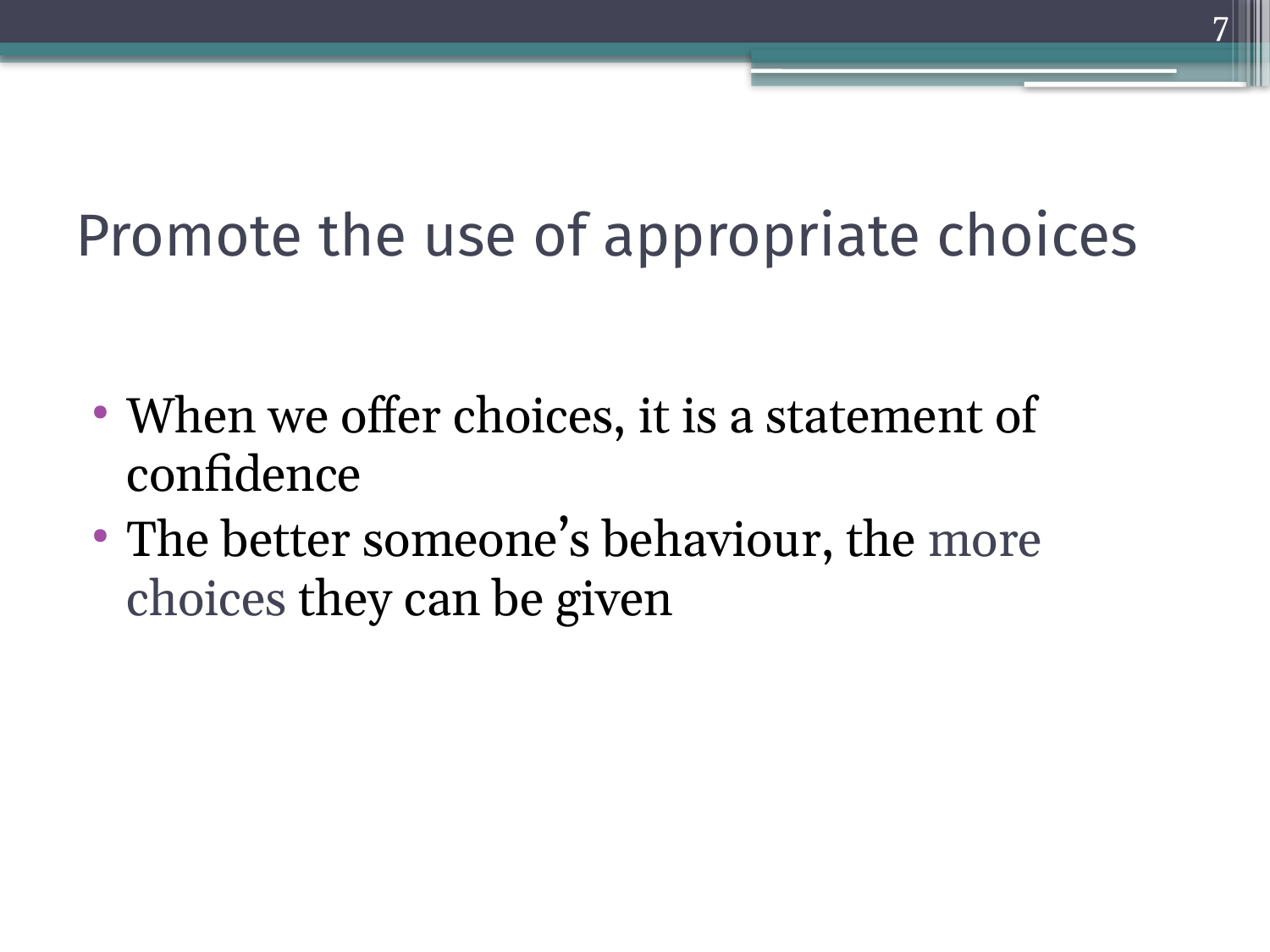

7
# Promote the use of appropriate choices

When we offer choices, it is a statement of confidence
The better someone’s behaviour, the more choices they can be given